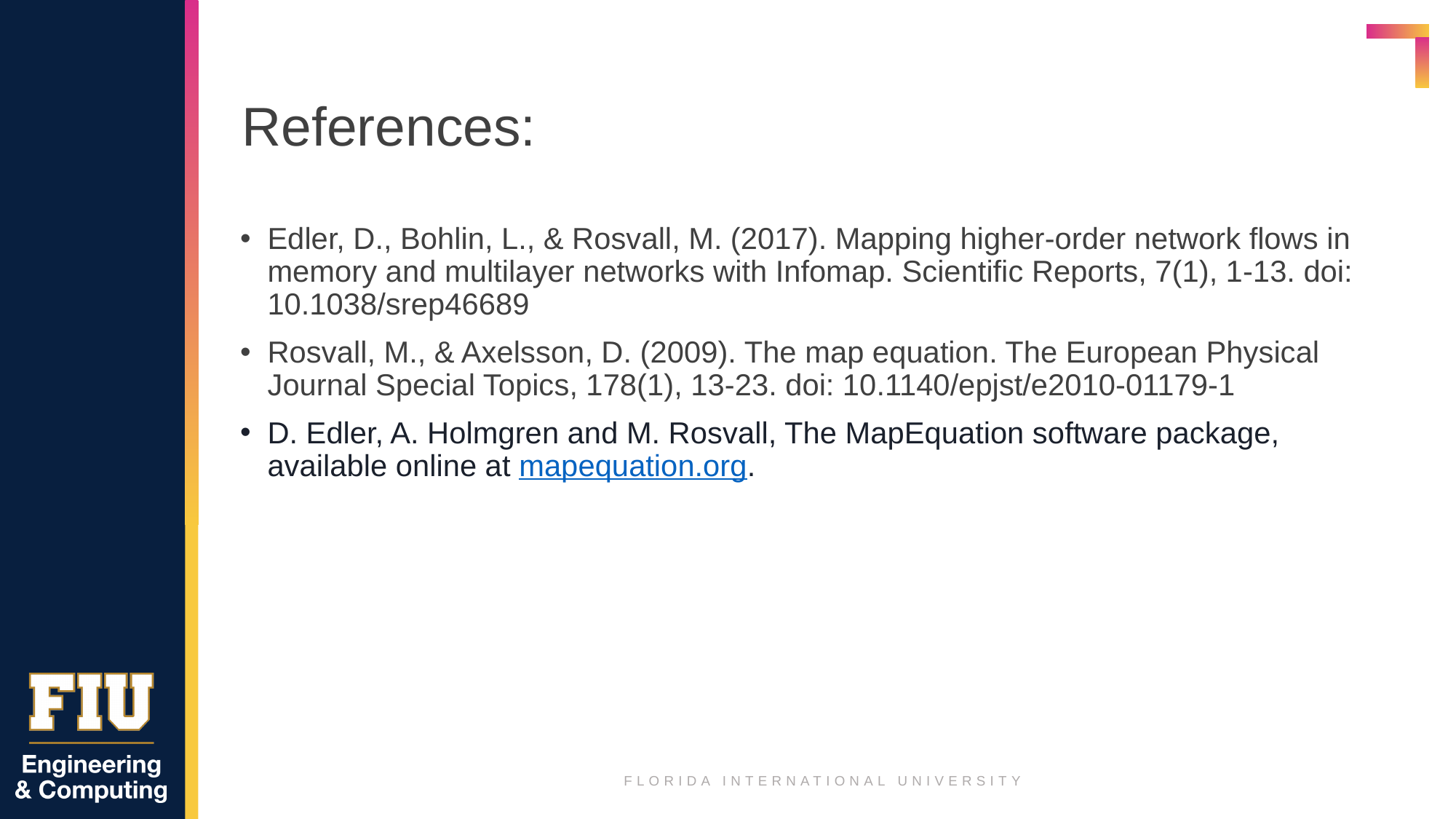

# References:
Edler, D., Bohlin, L., & Rosvall, M. (2017). Mapping higher-order network flows in memory and multilayer networks with Infomap. Scientific Reports, 7(1), 1-13. doi: 10.1038/srep46689
Rosvall, M., & Axelsson, D. (2009). The map equation. The European Physical Journal Special Topics, 178(1), 13-23. doi: 10.1140/epjst/e2010-01179-1
D. Edler, A. Holmgren and M. Rosvall, The MapEquation software package, available online at mapequation.org.